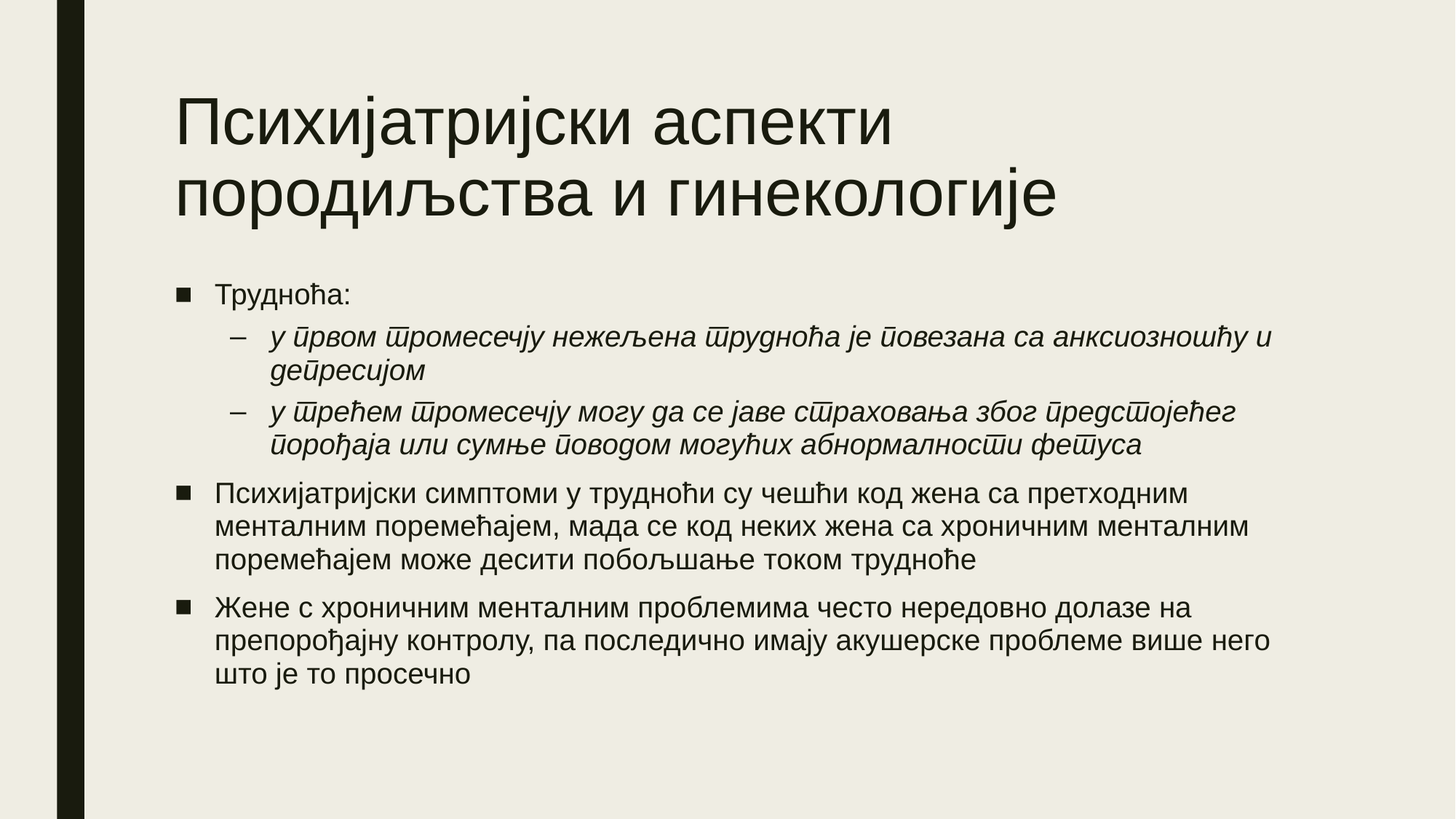

# Психијатријски аспекти породиљства и гинекологије
Трудноћа:
у првом тромесечју нежељена трудноћа је повезана са анксиозношћу и депресијом
у трећем тромесечју могу да се јаве страховања због предстојећег порођаја или сумње поводом могућих абнормалности фетуса
Психијатријски симптоми у трудноћи су чешћи код жена са претходним менталним поремећајем, мада се код неких жена са хроничним менталним поремећајем може десити побољшање током трудноће
Жене с хроничним менталним проблемима често нередовно долазе на препорођајну контролу, па последично имају акушерске проблеме више него што је то просечно